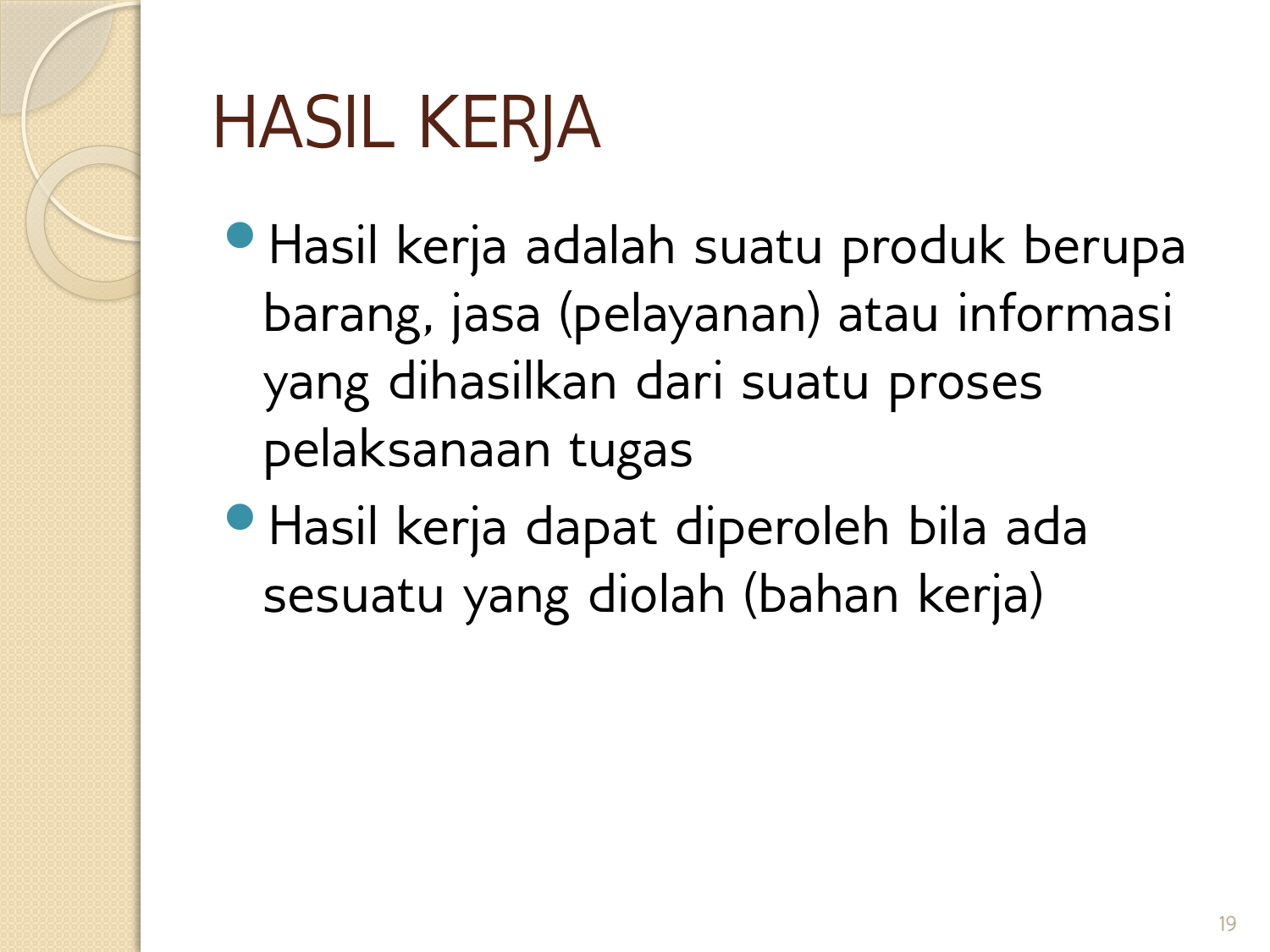

# HASIL KERJA
Hasil kerja adalah suatu produk berupa barang, jasa (pelayanan) atau informasi yang dihasilkan dari suatu proses pelaksanaan tugas
Hasil kerja dapat diperoleh bila ada  sesuatu yang diolah (bahan kerja)

19